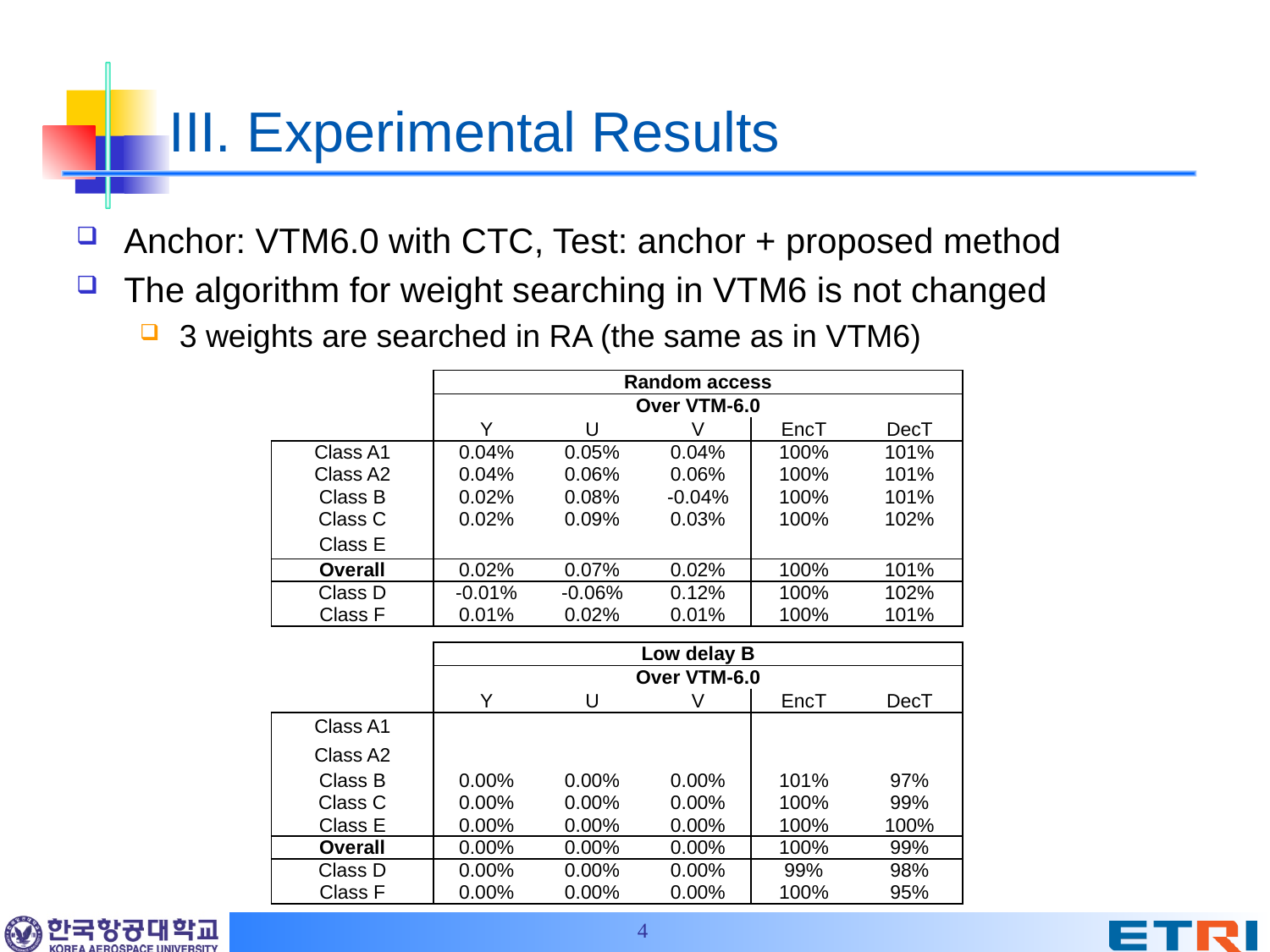

# III. Experimental Results
Anchor: VTM6.0 with CTC, Test: anchor + proposed method
The algorithm for weight searching in VTM6 is not changed
3 weights are searched in RA (the same as in VTM6)

|  | Random access |  |  |  |  |
| --- | --- | --- | --- | --- | --- |
|  | Over VTM-6.0 |  |  |  |  |
|  | Y | U | V | EncT | DecT |
| Class A1 | 0.04% | 0.05% | 0.04% | 100% | 101% |
| Class A2 | 0.04% | 0.06% | 0.06% | 100% | 101% |
| Class B | 0.02% | 0.08% | -0.04% | 100% | 101% |
| Class C | 0.02% | 0.09% | 0.03% | 100% | 102% |
| Class E |  |  |  |  |  |
| Overall | 0.02% | 0.07% | 0.02% | 100% | 101% |
| Class D | -0.01% | -0.06% | 0.12% | 100% | 102% |
| Class F | 0.01% | 0.02% | 0.01% | 100% | 101% |
|  | Low delay B |  |  |  |  |
| --- | --- | --- | --- | --- | --- |
|  | Over VTM-6.0 |  |  |  |  |
|  | Y | U | V | EncT | DecT |
| Class A1 |  |  |  |  |  |
| Class A2 |  |  |  |  |  |
| Class B | 0.00% | 0.00% | 0.00% | 101% | 97% |
| Class C | 0.00% | 0.00% | 0.00% | 100% | 99% |
| Class E | 0.00% | 0.00% | 0.00% | 100% | 100% |
| Overall | 0.00% | 0.00% | 0.00% | 100% | 99% |
| Class D | 0.00% | 0.00% | 0.00% | 99% | 98% |
| Class F | 0.00% | 0.00% | 0.00% | 100% | 95% |